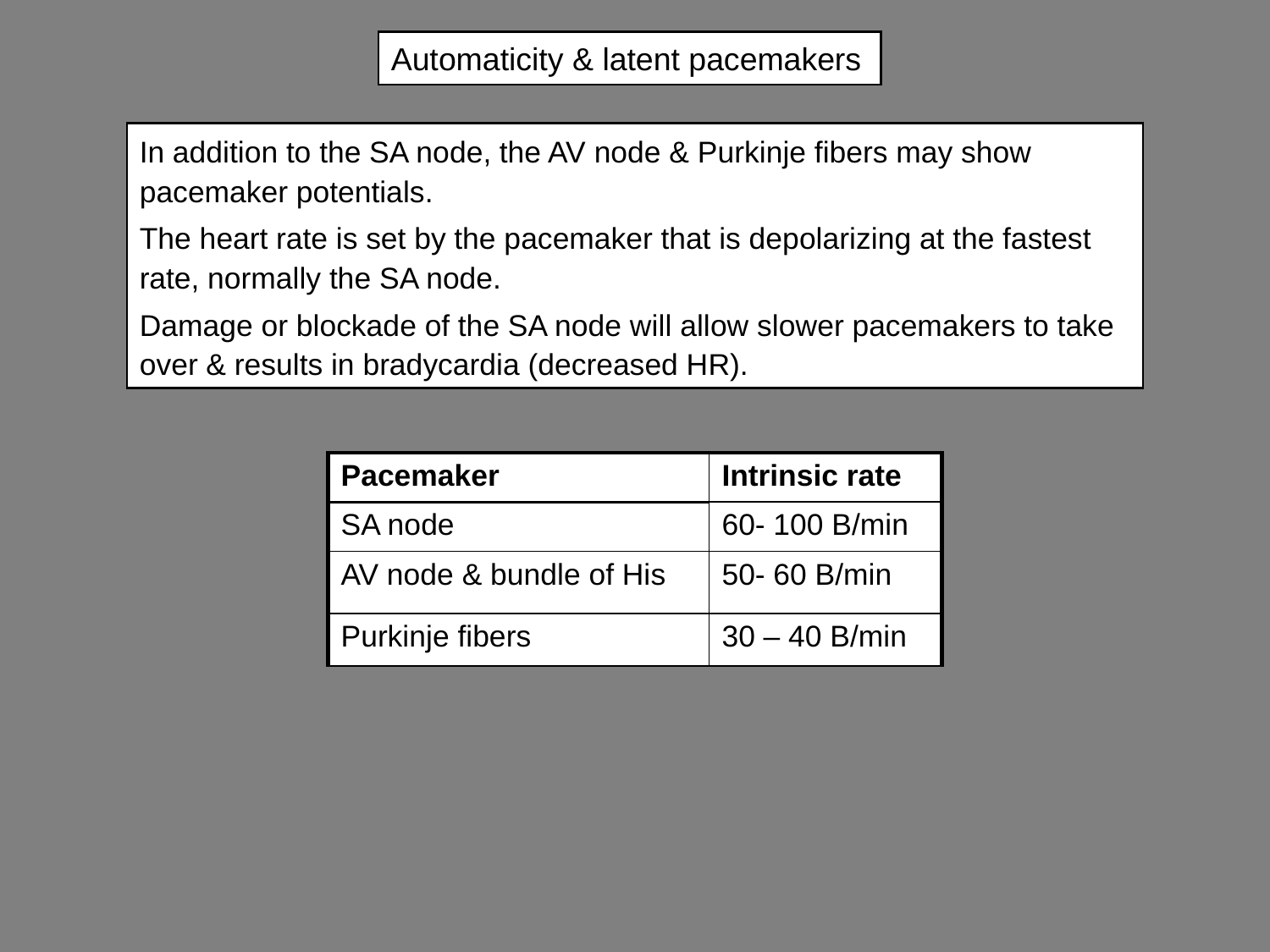

# Automaticity & latent pacemakers
In addition to the SA node, the AV node & Purkinje fibers may show pacemaker potentials.
The heart rate is set by the pacemaker that is depolarizing at the fastest rate, normally the SA node.
Damage or blockade of the SA node will allow slower pacemakers to take over & results in bradycardia (decreased HR).
| Pacemaker | Intrinsic rate |
| --- | --- |
| SA node | 60- 100 B/min |
| AV node & bundle of His | 50- 60 B/min |
| Purkinje fibers | 30 – 40 B/min |